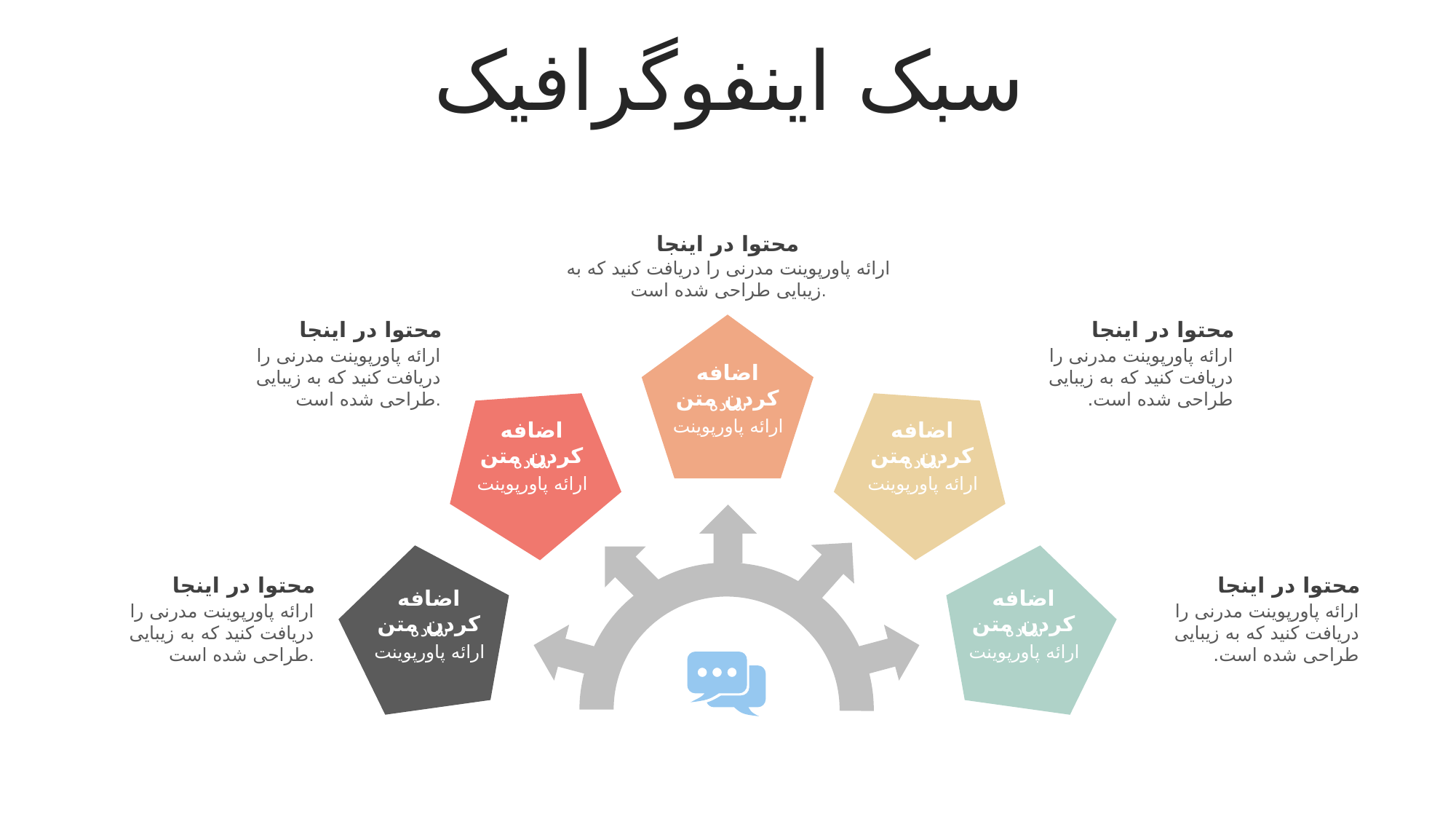

سبک اینفوگرافیک
محتوا در اینجا
ارائه پاورپوینت مدرنی را دریافت کنید که به زیبایی طراحی شده است.
محتوا در اینجا
ارائه پاورپوینت مدرنی را دریافت کنید که به زیبایی طراحی شده است.
محتوا در اینجا
ارائه پاورپوینت مدرنی را دریافت کنید که به زیبایی طراحی شده است.

اضافه کردن متن
ساده
ارائه پاورپوینت

اضافه کردن متن
ساده
ارائه پاورپوینت
اضافه کردن متن
ساده
ارائه پاورپوینت

محتوا در اینجا
ارائه پاورپوینت مدرنی را دریافت کنید که به زیبایی طراحی شده است.
محتوا در اینجا
ارائه پاورپوینت مدرنی را دریافت کنید که به زیبایی طراحی شده است.
اضافه کردن متن
ساده
ارائه پاورپوینت
اضافه کردن متن
ساده
ارائه پاورپوینت